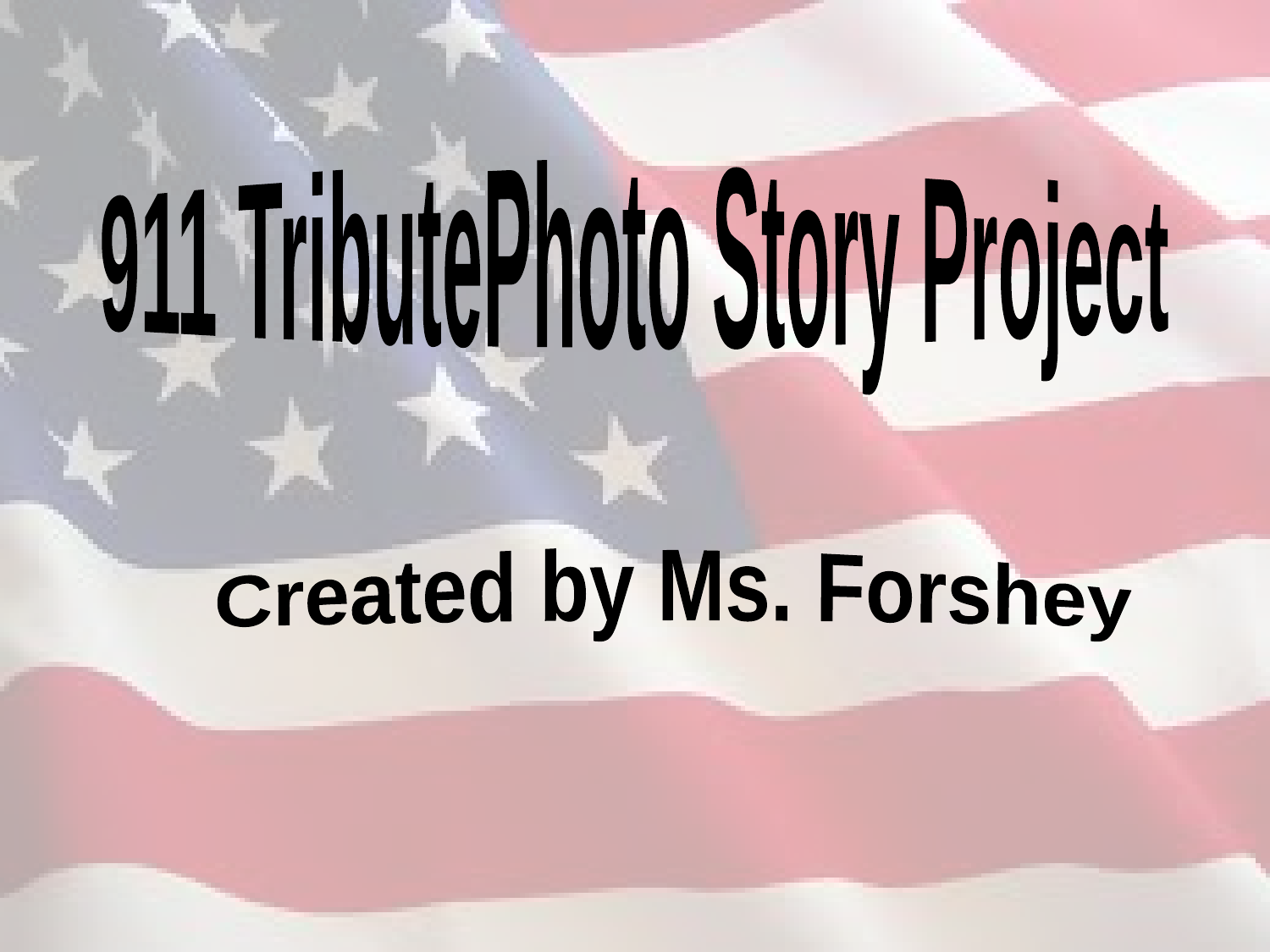

911 Tribute
Photo Story Project
Created by Ms. Forshey